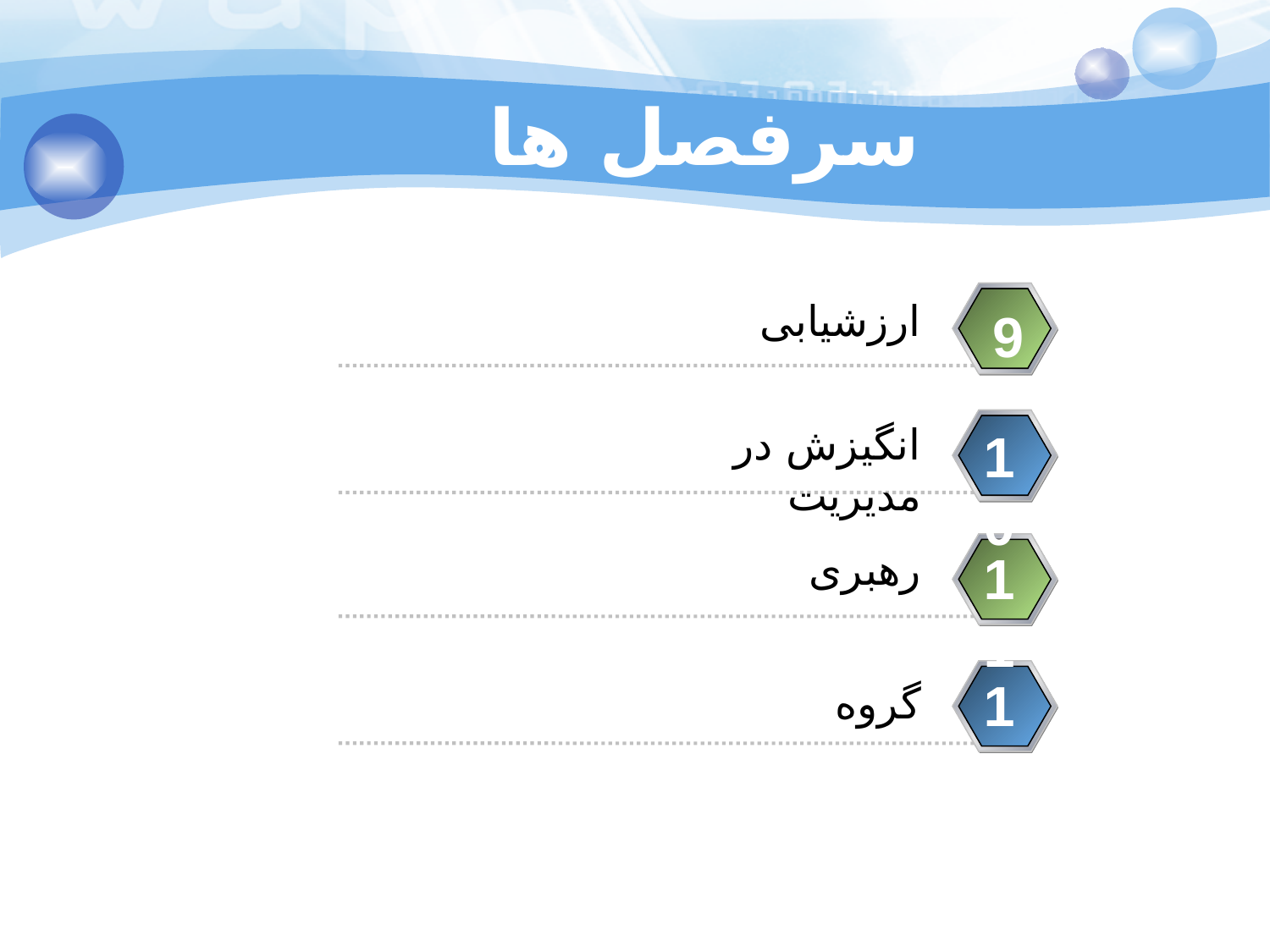

سرفصل ها

ارزشیابی
1
9

انگیزش در مدیریت
10
2

رهبری
11
3

12
گروه
4
4